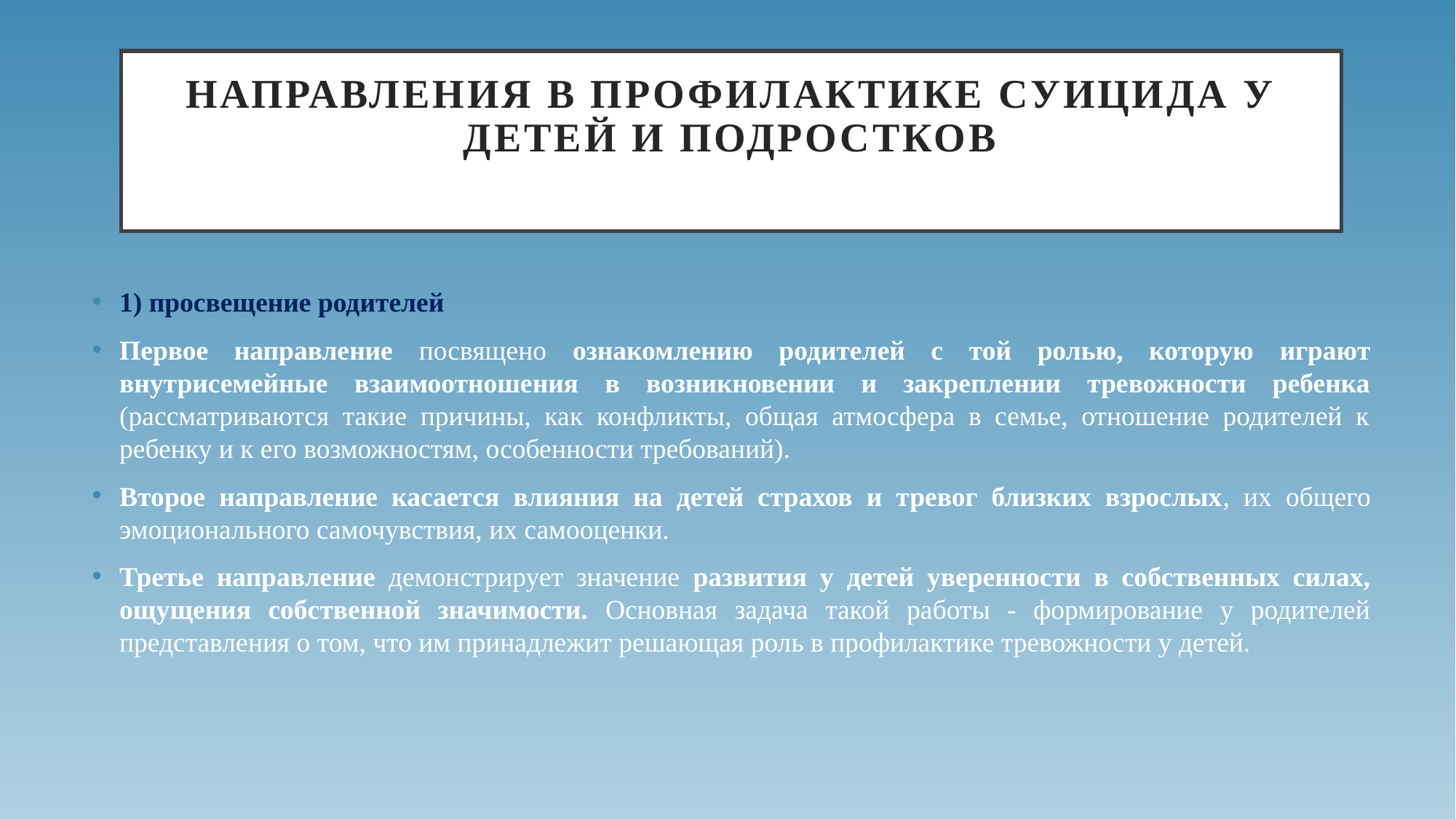

# Направления в профилактике суицида у детей и подростков
1) просвещение родителей
Первое направление посвящено ознакомлению родителей с той ролью, которую играют внутрисемейные взаимоотношения в возникновении и закреплении тревожности ребенка (рассматриваются такие причины, как конфликты, общая атмосфера в семье, отношение родителей к ребенку и к его возможностям, особенности требований).
Второе направление касается влияния на детей страхов и тревог близких взрослых, их общего эмоционального самочувствия, их самооценки.
Третье направление демонстрирует значение развития у детей уверенности в собственных силах, ощущения собственной значимости. Основная задача такой работы - формирование у родителей представления о том, что им принадлежит решающая роль в профилактике тревожности у детей.